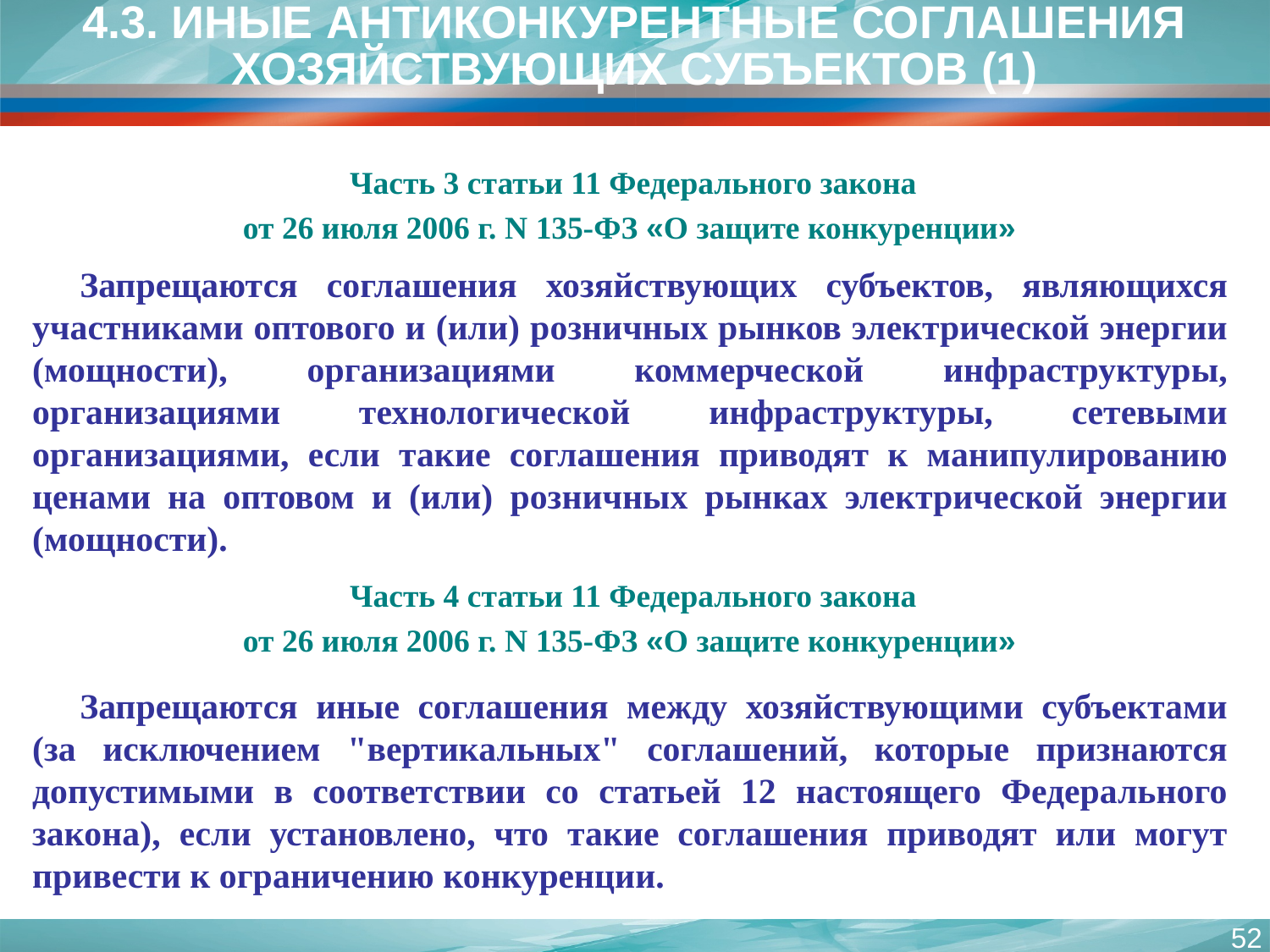

4.3. ИНЫЕ АНТИКОНКУРЕНТНЫЕ СОГЛАШЕНИЯ ХОЗЯЙСТВУЮЩИХ СУБЪЕКТОВ (1)
Часть 3 статьи 11 Федерального закона
от 26 июля 2006 г. N 135-ФЗ «О защите конкуренции»
Запрещаются соглашения хозяйствующих субъектов, являющихся участниками оптового и (или) розничных рынков электрической энергии (мощности), организациями коммерческой инфраструктуры, организациями технологической инфраструктуры, сетевыми организациями, если такие соглашения приводят к манипулированию ценами на оптовом и (или) розничных рынках электрической энергии (мощности).
Часть 4 статьи 11 Федерального закона
от 26 июля 2006 г. N 135-ФЗ «О защите конкуренции»
Запрещаются иные соглашения между хозяйствующими субъектами (за исключением "вертикальных" соглашений, которые признаются допустимыми в соответствии со статьей 12 настоящего Федерального закона), если установлено, что такие соглашения приводят или могут привести к ограничению конкуренции.
52